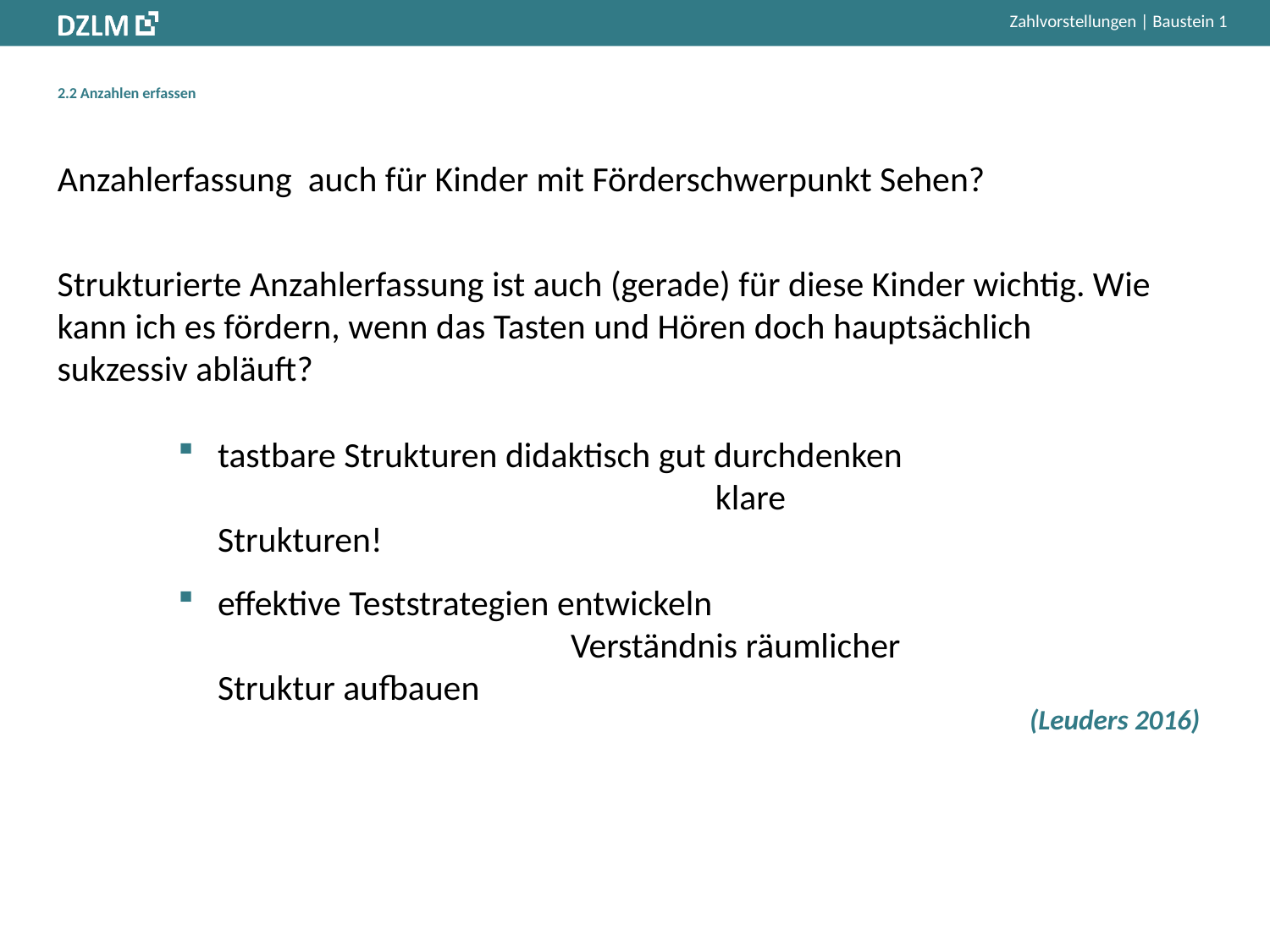

# 2.2 Anzahlen erfassen
Anzahlerfassung  auch für Kinder mit Förderschwerpunkt Sehen?

Strukturierte Anzahlerfassung ist auch (gerade) für diese Kinder wichtig. Wie kann ich es fördern, wenn das Tasten und Hören doch hauptsächlich sukzessiv abläuft?
tastbare Strukturen didaktisch gut durchdenken                                                                klare Strukturen!
effektive Teststrategien entwickeln	                                                                    Verständnis räumlicher Struktur aufbauen
(Leuders 2016)